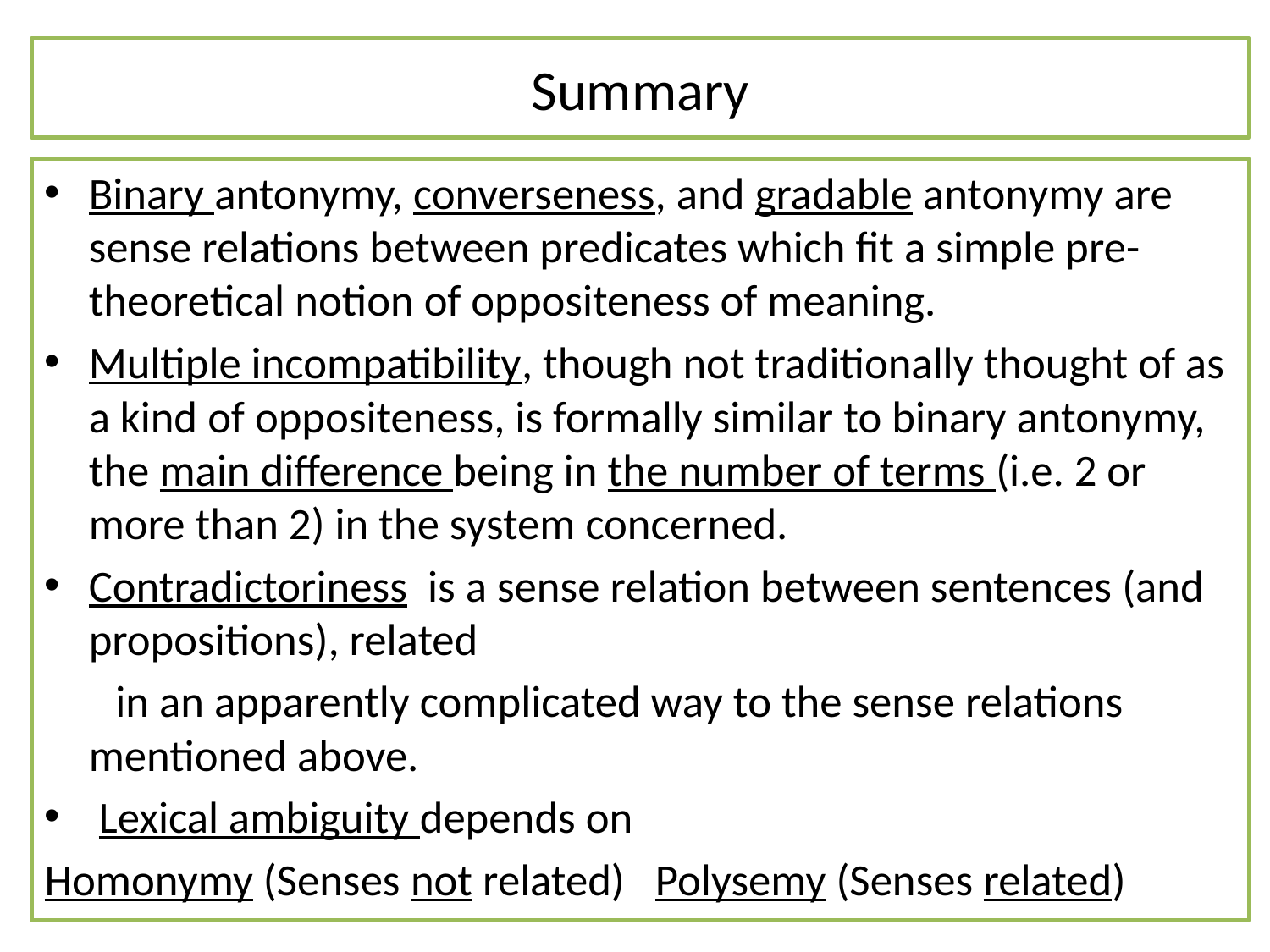

# Summary
Binary antonymy, converseness, and gradable antonymy are sense relations between predicates which fit a simple pre-theoretical notion of oppositeness of meaning.
Multiple incompatibility, though not traditionally thought of as a kind of oppositeness, is formally similar to binary antonymy, the main difference being in the number of terms (i.e. 2 or more than 2) in the system concerned.
Contradictoriness  is a sense relation between sentences (and propositions), related
       in an apparently complicated way to the sense relations mentioned above.
 Lexical ambiguity depends on
Homonymy (Senses not related)   Polysemy (Senses related)